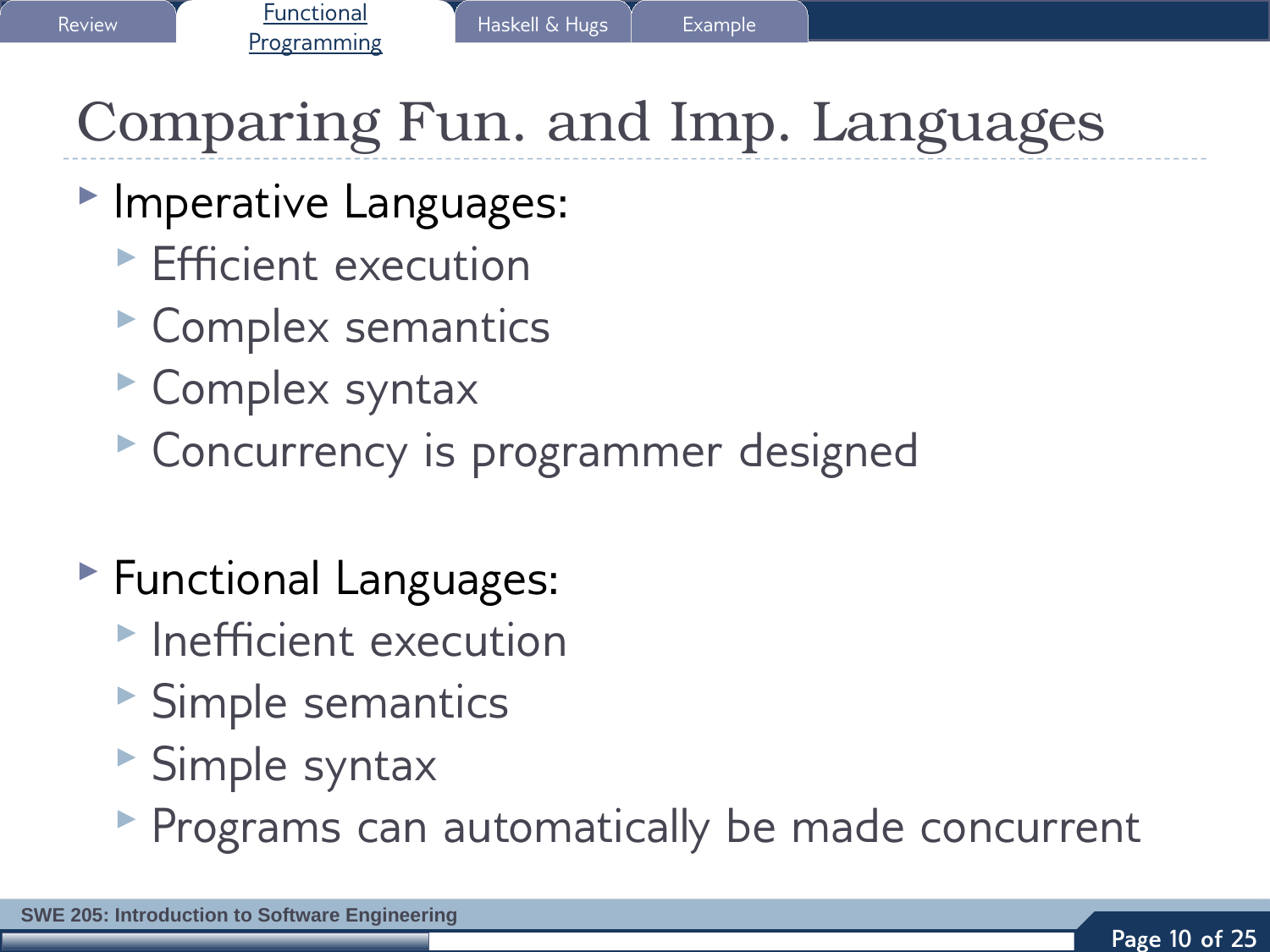

Review
Functional Programming
Haskell & Hugs
Example
# Comparing Fun. and Imp. Languages
Imperative Languages:
Efficient execution
Complex semantics
Complex syntax
Concurrency is programmer designed

Functional Languages:
Inefficient execution
Simple semantics
Simple syntax
Programs can automatically be made concurrent

10
Page 10 of 25